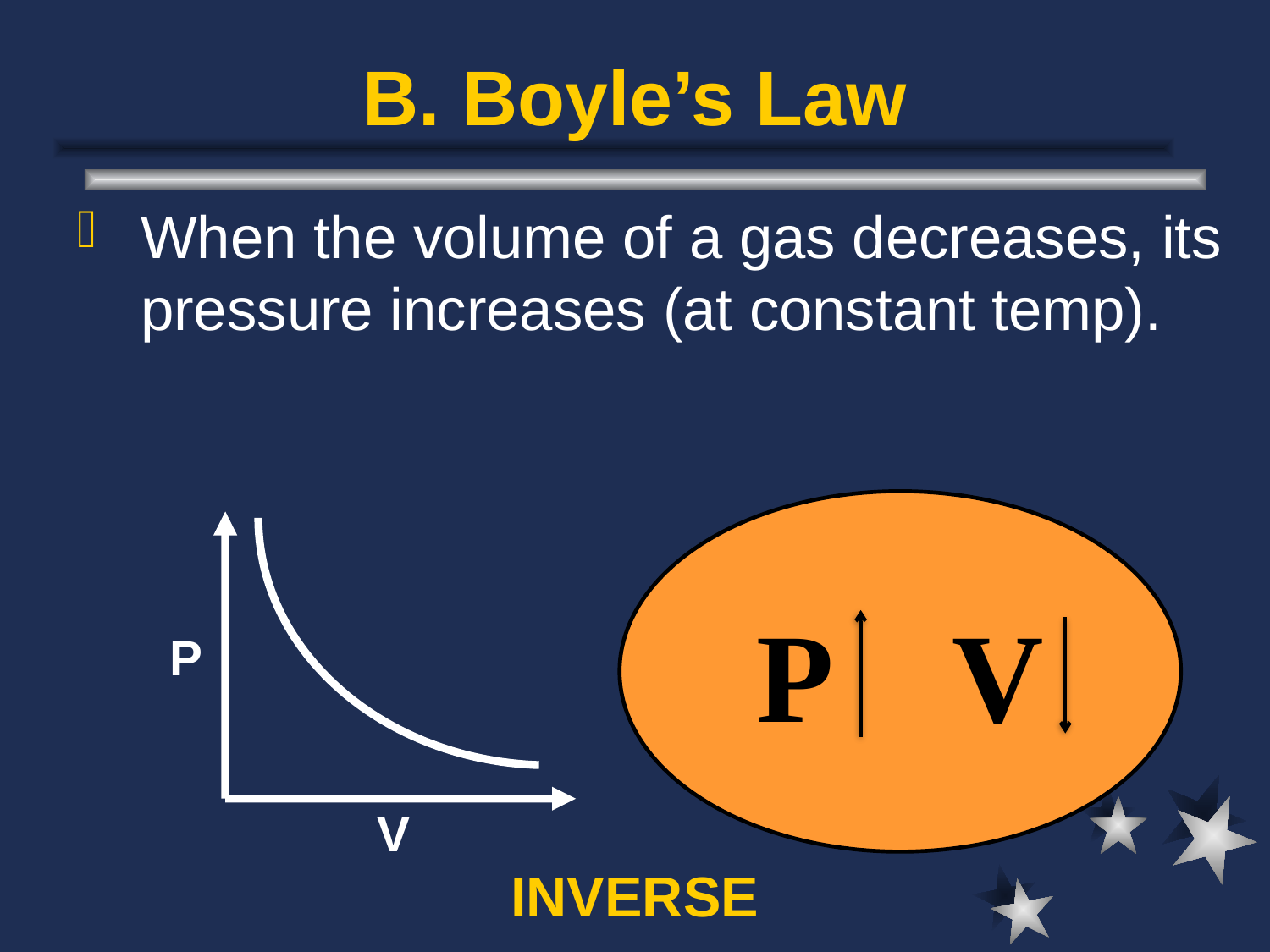

# B. Boyle’s Law
When the volume of a gas decreases, its pressure increases (at constant temp).
P    V

P
V

INVERSE